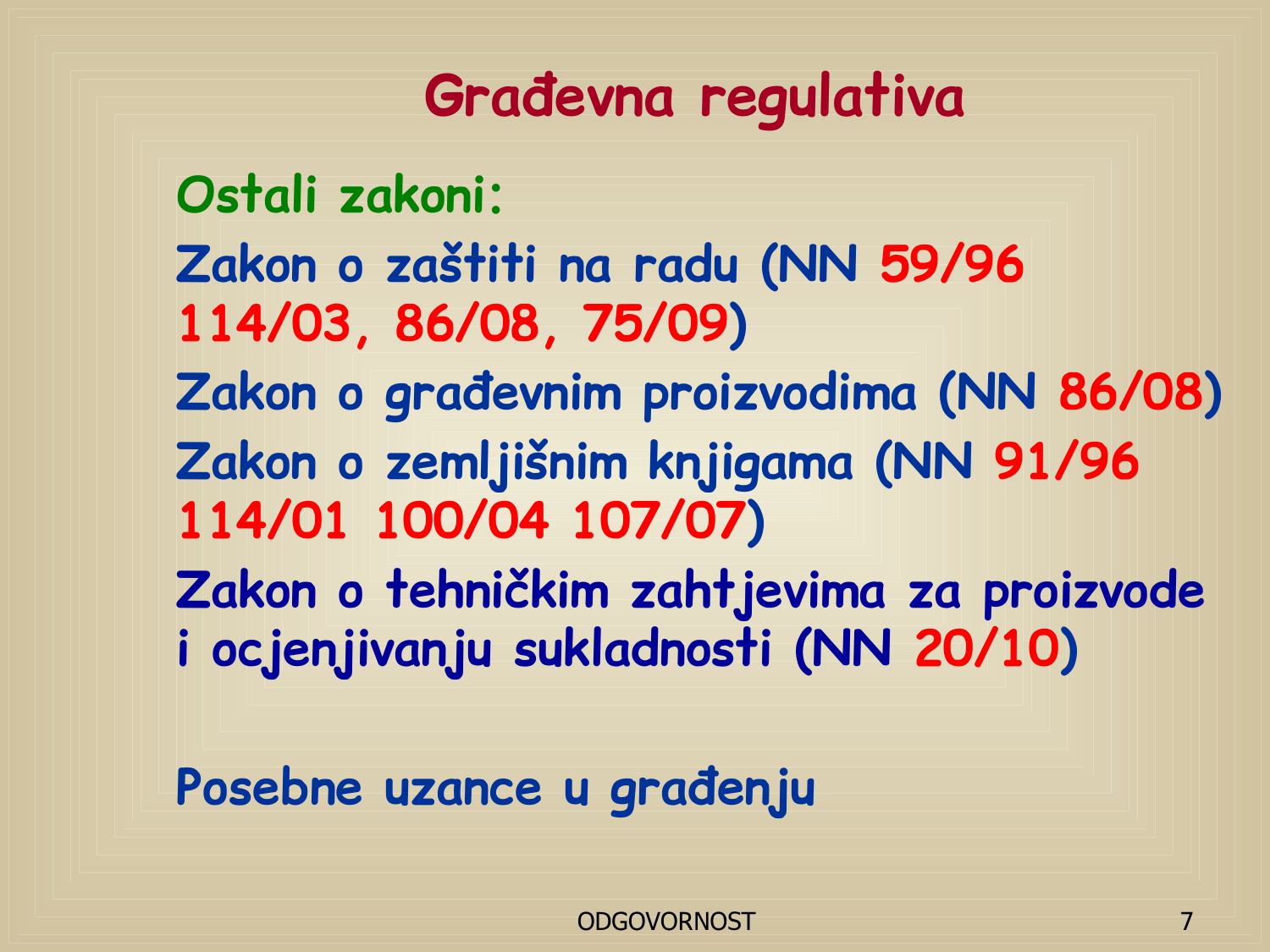

# Građevna regulativa
Ostali zakoni:
Zakon o zaštiti na radu (NN 59/96 114/03, 86/08, 75/09)
Zakon o građevnim proizvodima (NN 86/08)
Zakon o zemljišnim knjigama (NN 91/96 114/01 100/04 107/07)
Zakon o tehničkim zahtjevima za proizvode i ocjenjivanju sukladnosti (NN 20/10)

Posebne uzance u građenju

ODGOVORNOST
7